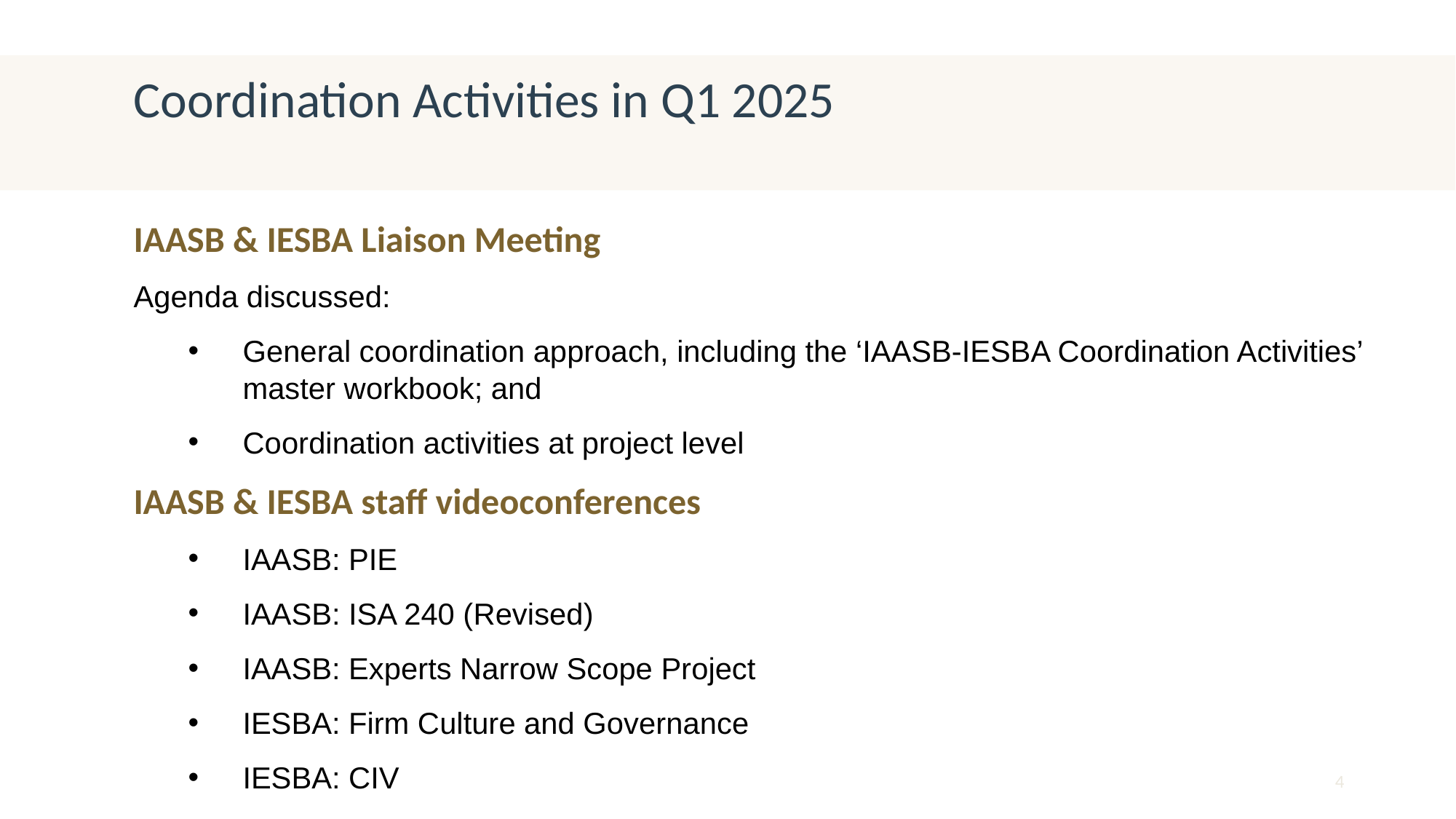

# Coordination Activities in Q1 2025

IAASB & IESBA Liaison Meeting
Agenda discussed:
General coordination approach, including the ‘IAASB-IESBA Coordination Activities’ master workbook; and
Coordination activities at project level
IAASB & IESBA staff videoconferences
IAASB: PIE
IAASB: ISA 240 (Revised)
IAASB: Experts Narrow Scope Project
IESBA: Firm Culture and Governance
IESBA: CIV
4